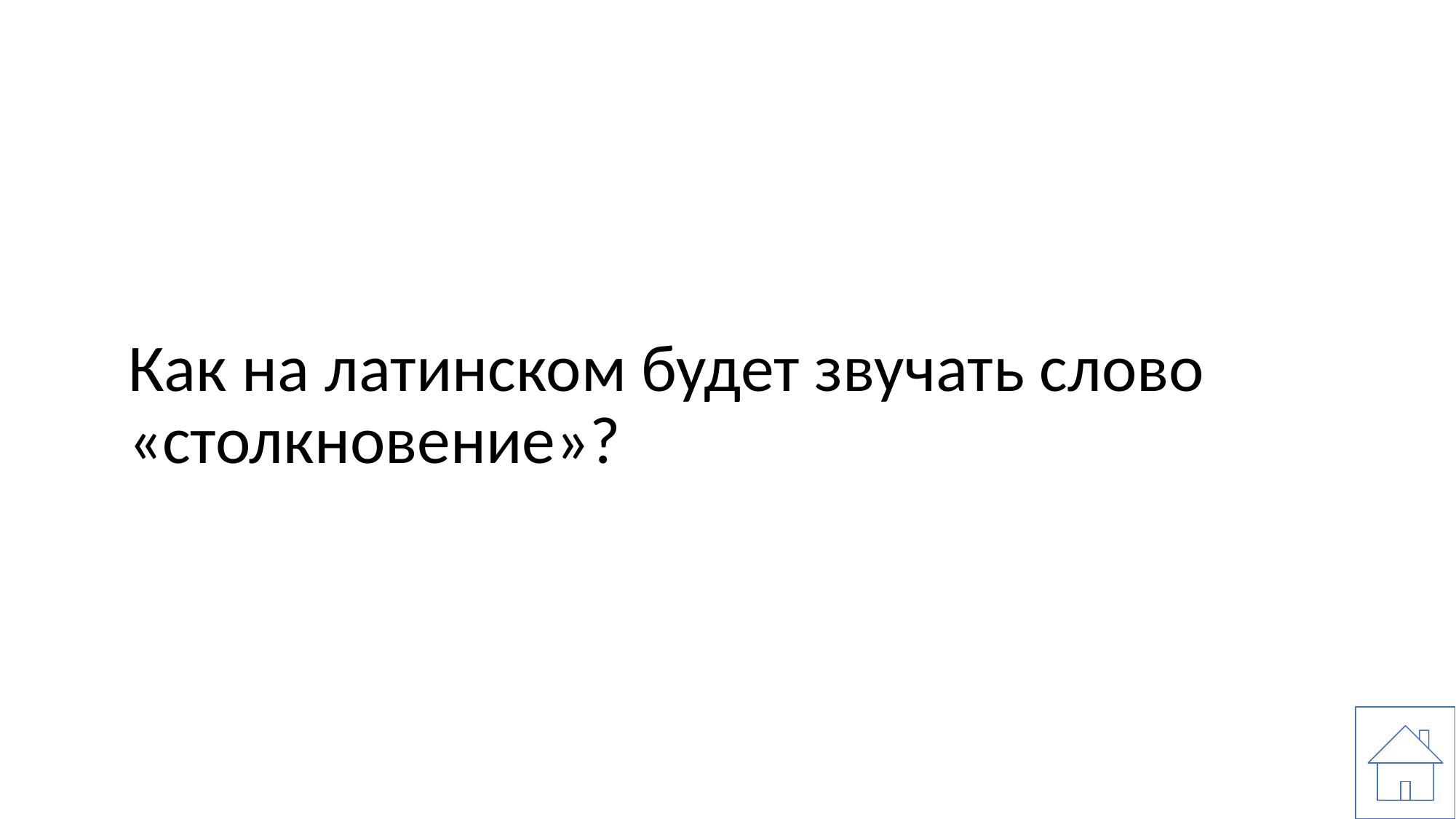

# Как на латинском будет звучать слово «столкновение»?